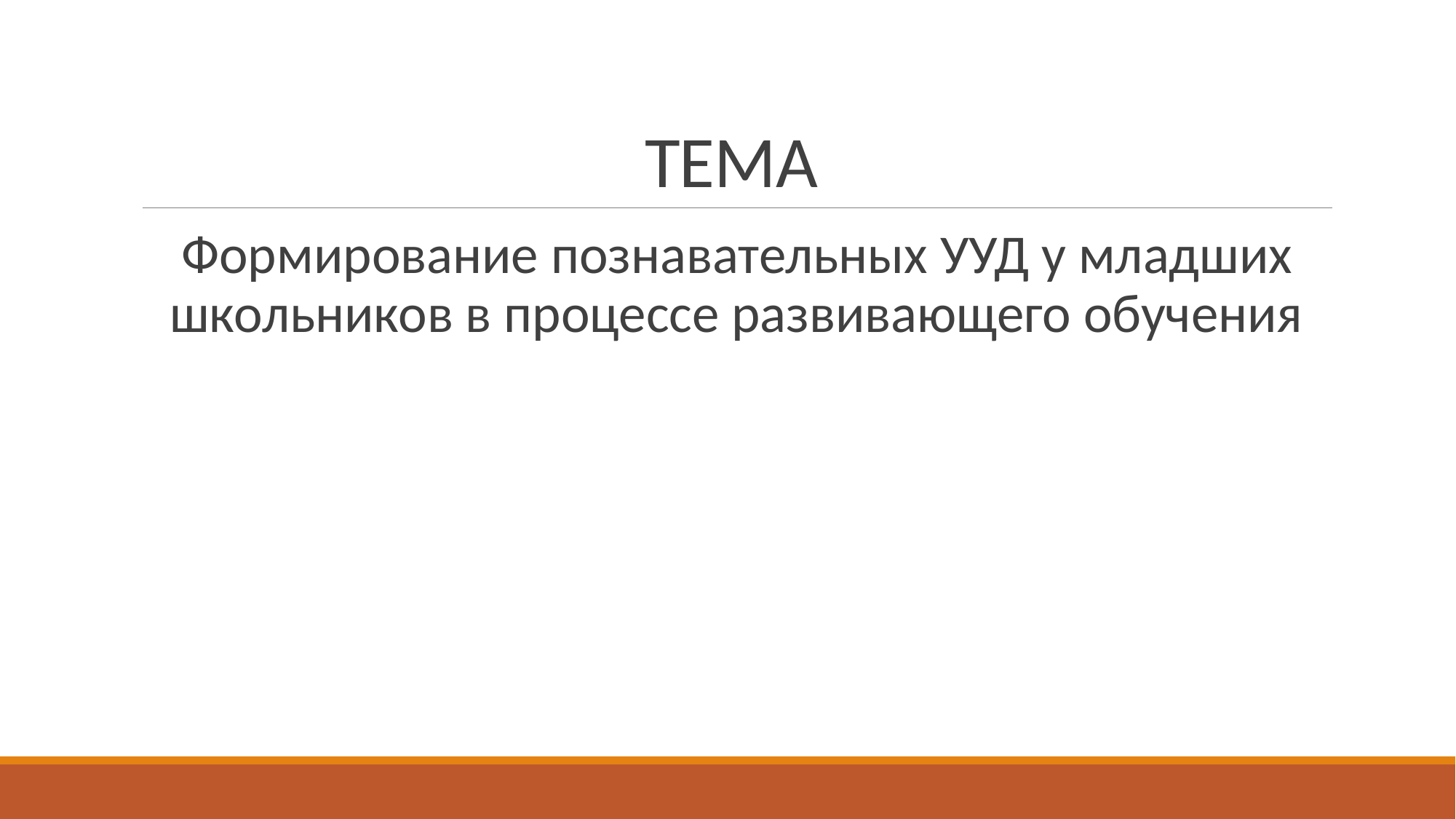

# ТЕМА
Формирование познавательных УУД у младших школьников в процессе развивающего обучения